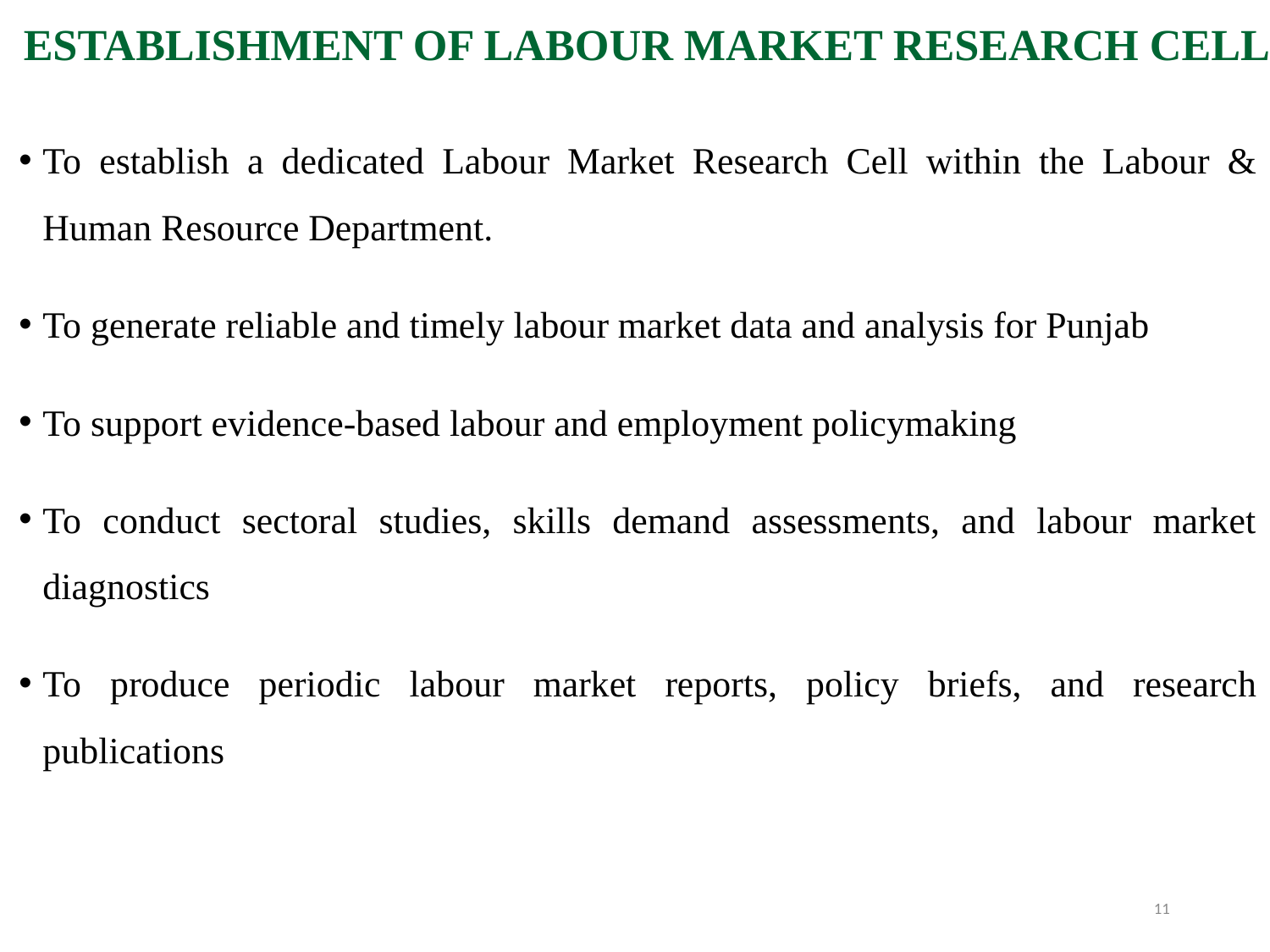

# ESTABLISHMENT OF LABOUR MARKET RESEARCH CELL
To establish a dedicated Labour Market Research Cell within the Labour & Human Resource Department.
To generate reliable and timely labour market data and analysis for Punjab
To support evidence-based labour and employment policymaking
To conduct sectoral studies, skills demand assessments, and labour market diagnostics
To produce periodic labour market reports, policy briefs, and research publications

11